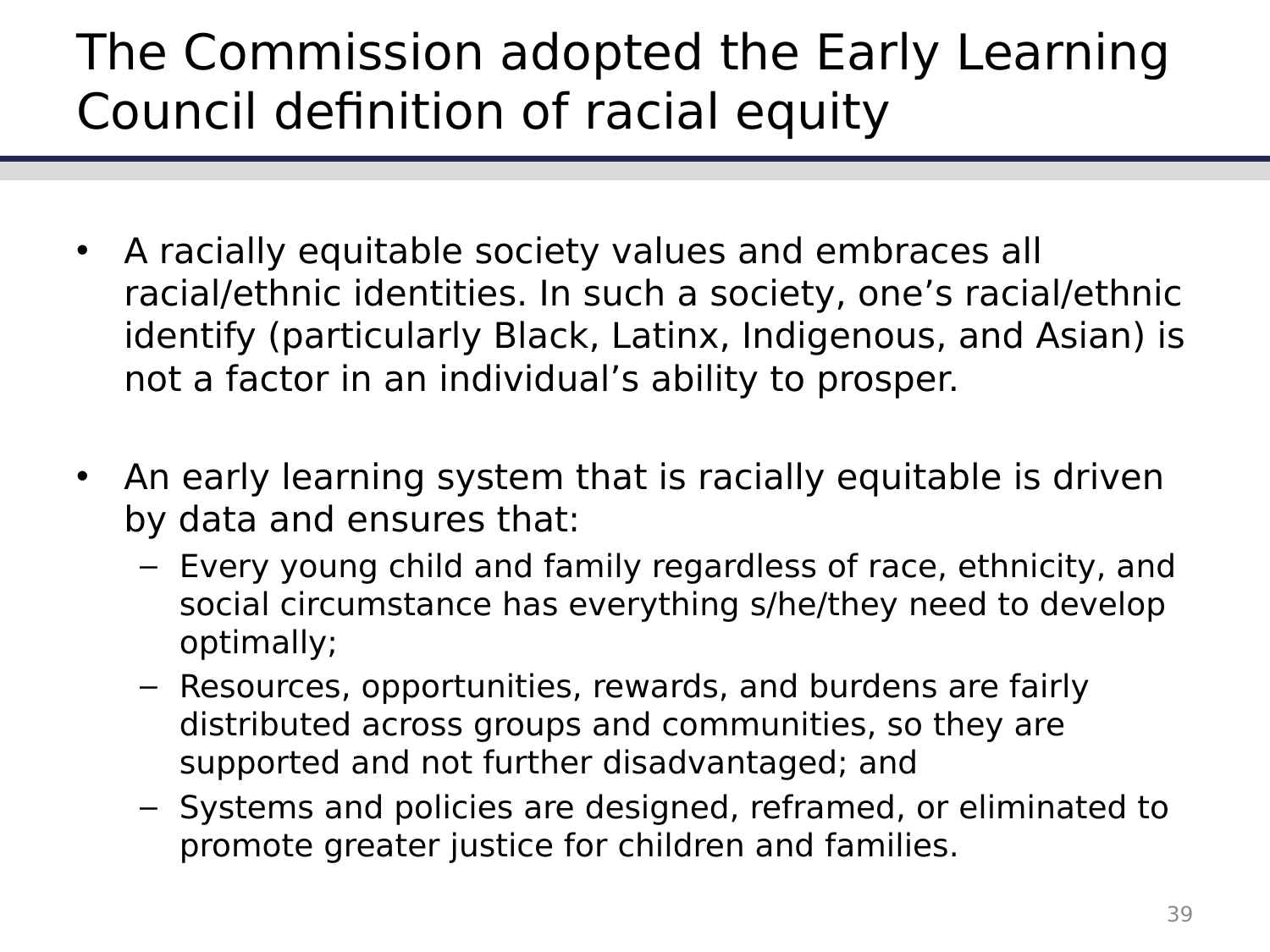

# The Commission adopted the Early Learning Council definition of racial equity
A racially equitable society values and embraces all racial/ethnic identities. In such a society, one’s racial/ethnic identify (particularly Black, Latinx, Indigenous, and Asian) is not a factor in an individual’s ability to prosper.

An early learning system that is racially equitable is driven by data and ensures that:
Every young child and family regardless of race, ethnicity, and social circumstance has everything s/he/they need to develop optimally;
Resources, opportunities, rewards, and burdens are fairly distributed across groups and communities, so they are supported and not further disadvantaged; and
Systems and policies are designed, reframed, or eliminated to promote greater justice for children and families.
39